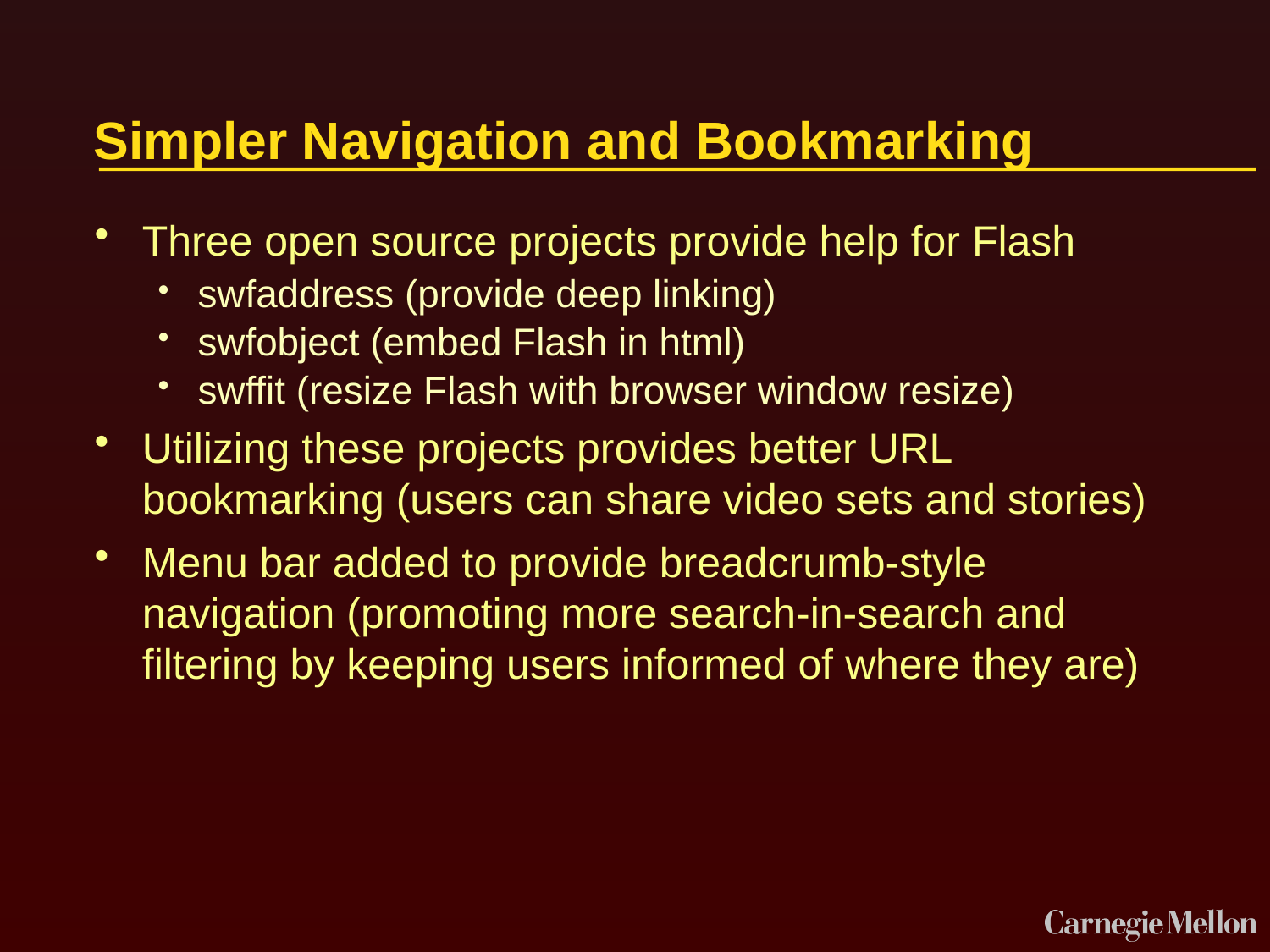

# Simpler Navigation and Bookmarking
Three open source projects provide help for Flash
swfaddress (provide deep linking)
swfobject (embed Flash in html)
swffit (resize Flash with browser window resize)
Utilizing these projects provides better URL bookmarking (users can share video sets and stories)
Menu bar added to provide breadcrumb-style navigation (promoting more search-in-search and filtering by keeping users informed of where they are)